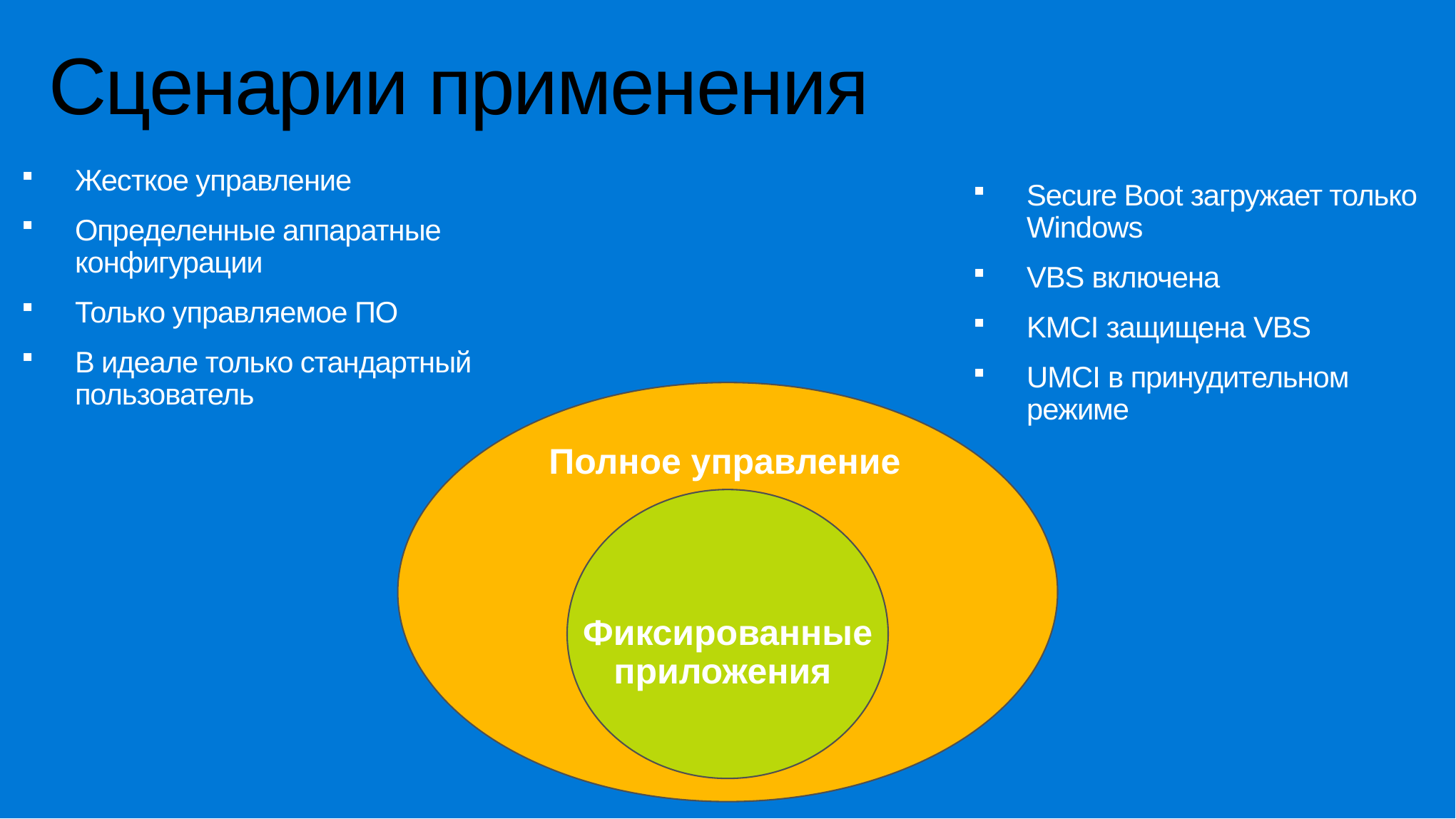

# Сценарии применения
Жесткое управление
Определенные аппаратные конфигурации
Только управляемое ПО
В идеале только стандартный пользователь
Secure Boot загружает только Windows
VBS включена
KMCI защищена VBS
UMCI в принудительном режиме

Полное управление

Фиксированные приложения